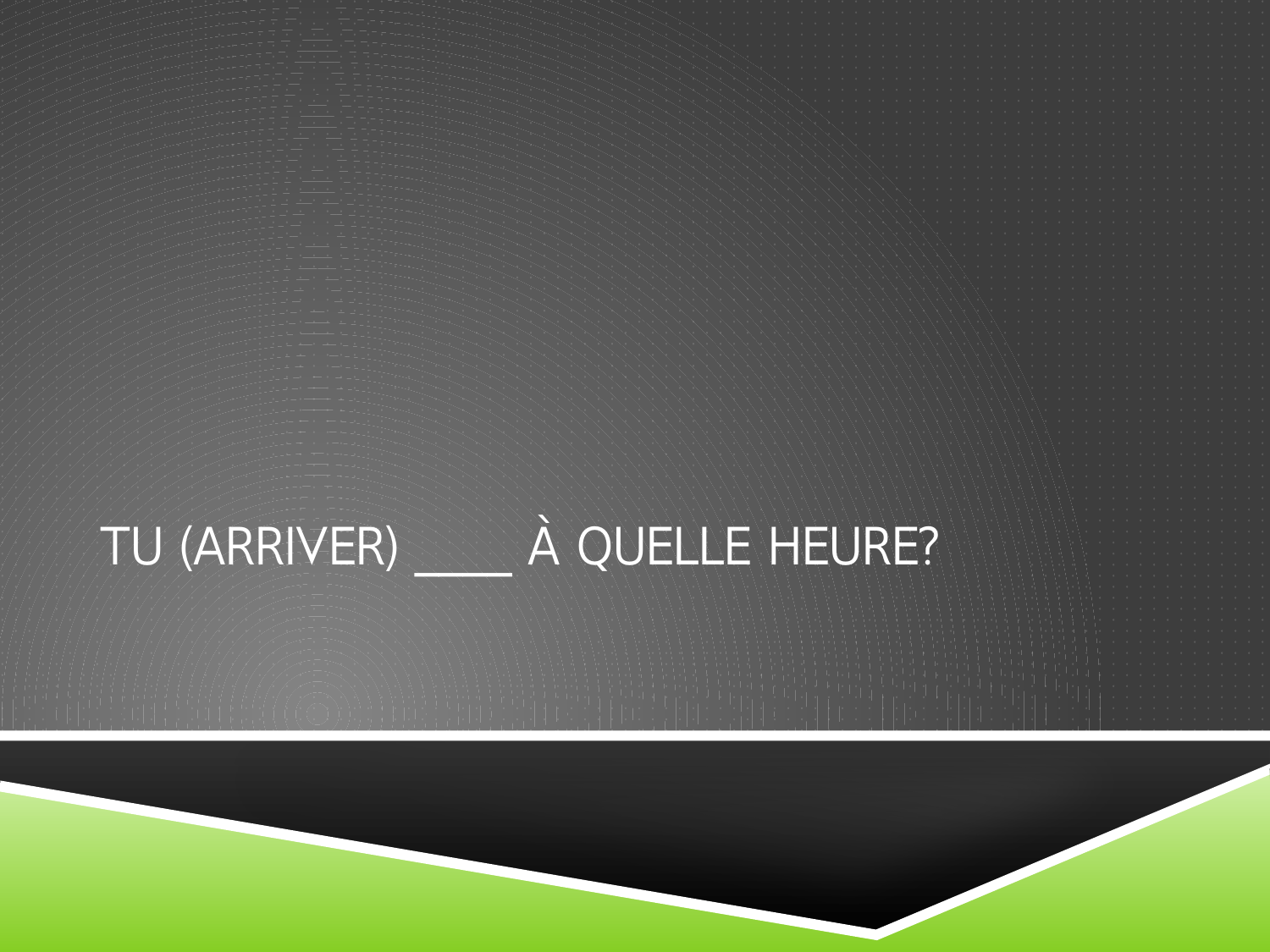

# Tu (arriver) ____ à quelle heure?